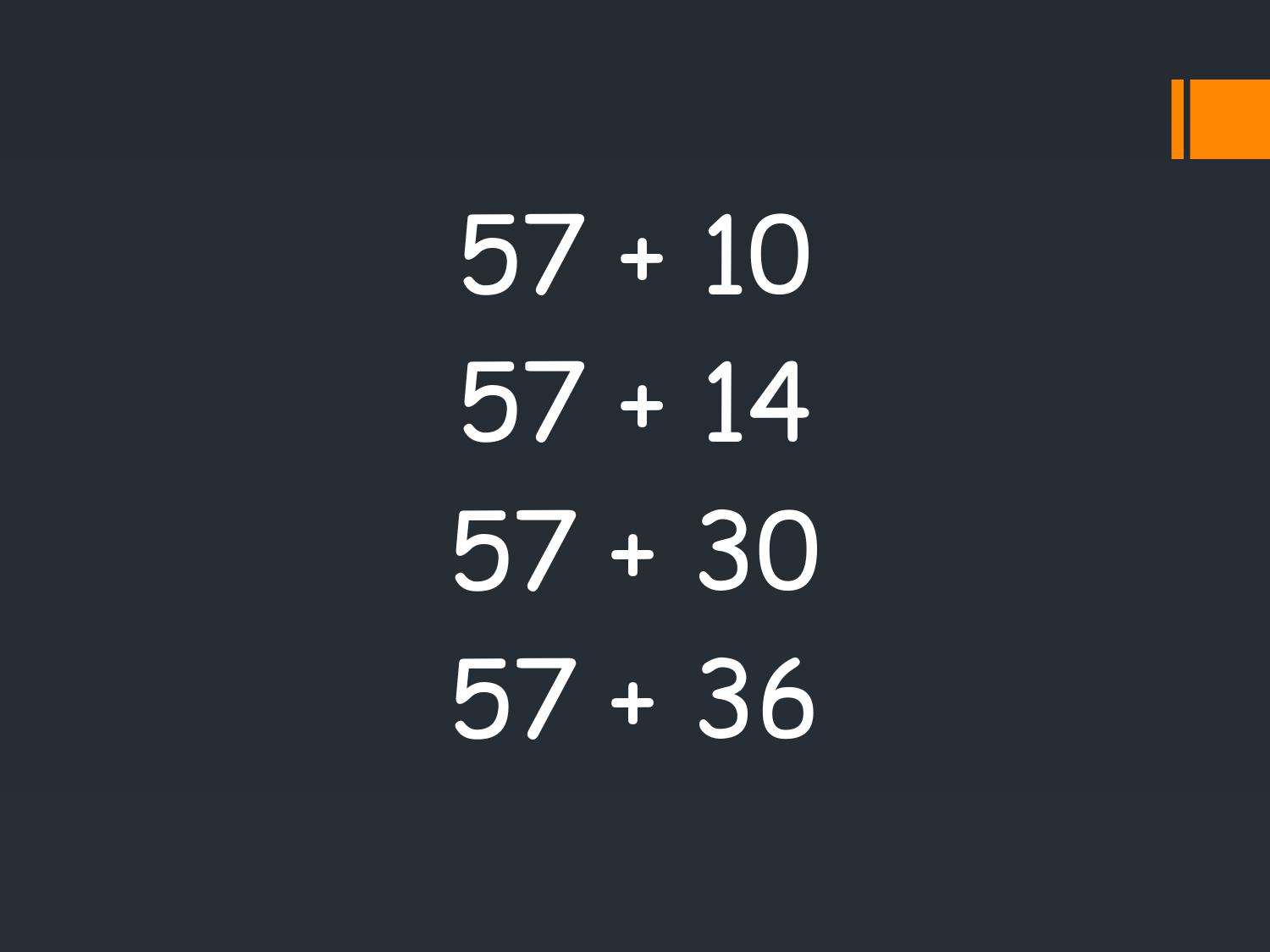

57 + 10
57 + 14
57 + 30
57 + 36